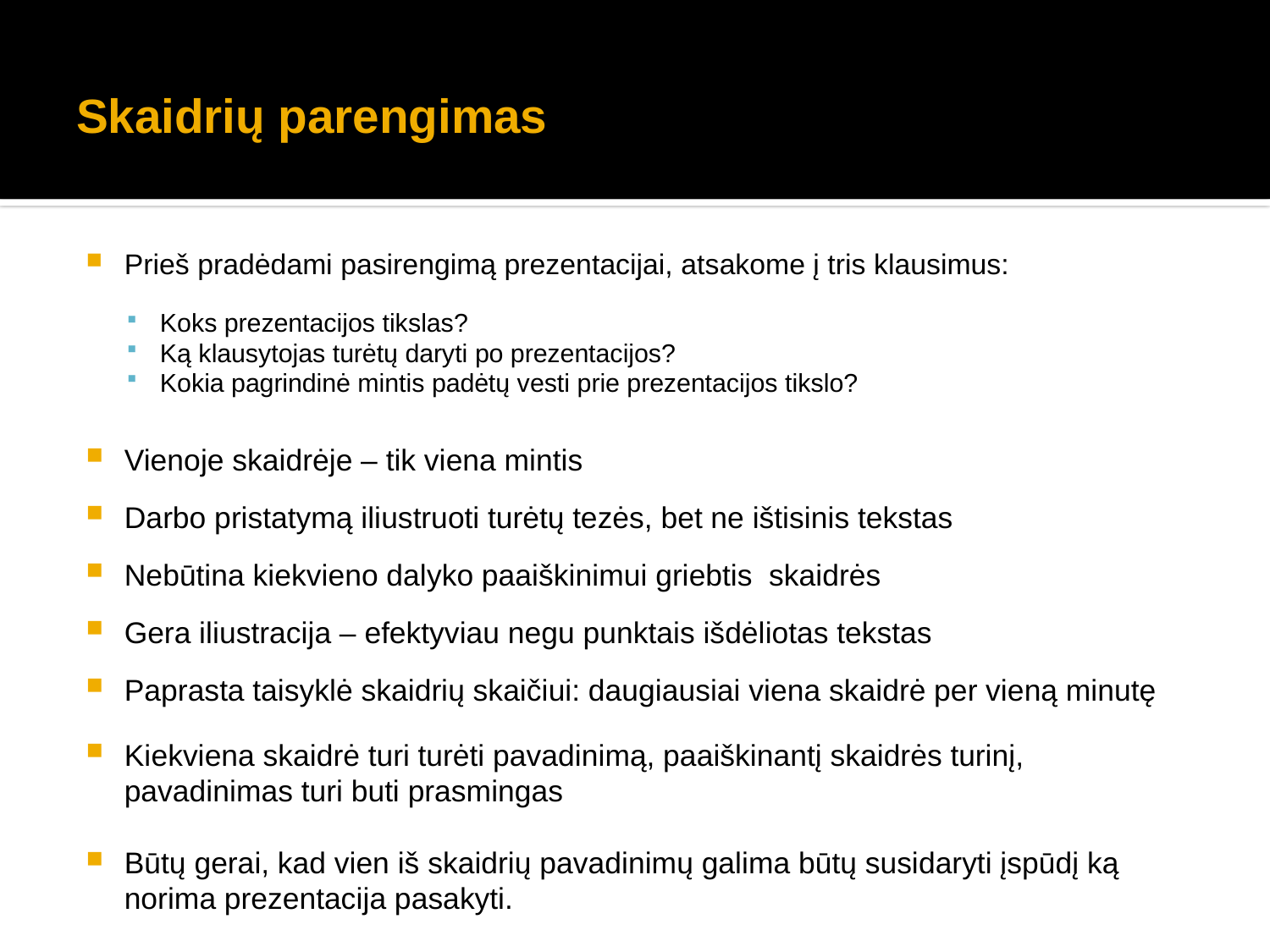

# Skaidrių parengimas

Prieš pradėdami pasirengimą prezentacijai, atsakome į tris klausimus:

Koks prezentacijos tikslas?
Ką klausytojas turėtų daryti po prezentacijos?
Kokia pagrindinė mintis padėtų vesti prie prezentacijos tikslo?

Vienoje skaidrėje – tik viena mintis

Darbo pristatymą iliustruoti turėtų tezės, bet ne ištisinis tekstas

Nebūtina kiekvieno dalyko paaiškinimui griebtis  skaidrės

Gera iliustracija – efektyviau negu punktais išdėliotas tekstas

Paprasta taisyklė skaidrių skaičiui: daugiausiai viena skaidrė per vieną minutę

Kiekviena skaidrė turi turėti pavadinimą, paaiškinantį skaidrės turinį,  pavadinimas turi buti prasmingas

Būtų gerai, kad vien iš skaidrių pavadinimų galima būtų susidaryti įspūdį ką norima prezentacija pasakyti.